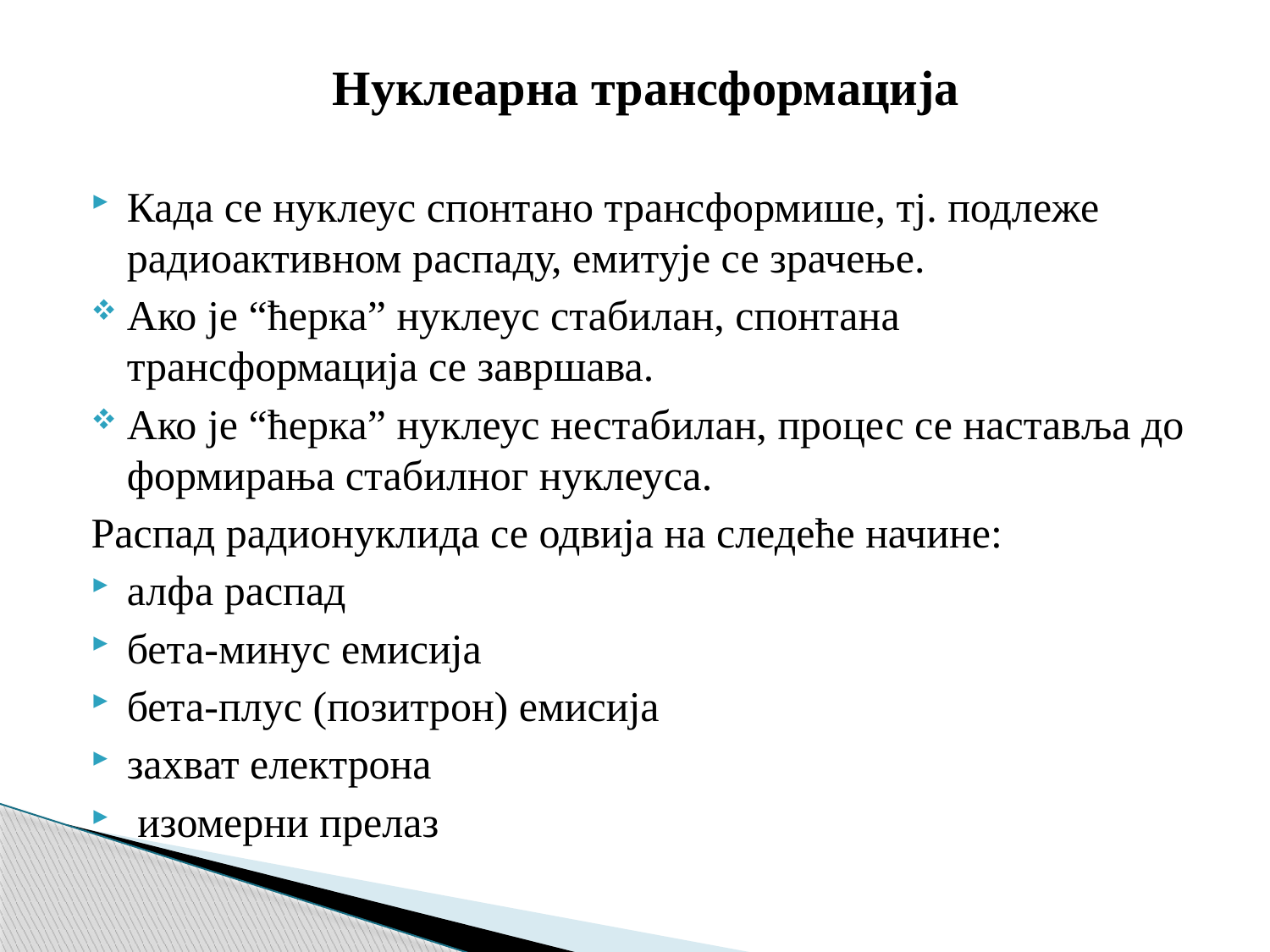

Нуклеарна трансформација

Када се нуклеус спонтано трансформише, тј. подлеже радиоактивном распаду, емитује се зрачење.
Ако је “ћерка” нуклеус стабилан, спонтана трансформација се завршава.
Ако је “ћерка” нуклеус нестабилан, процес се наставља до формирања стабилног нуклеусa.
Распад радионуклида се одвија на следеће начине:
алфа распад
бета-минус емисија
бета-плус (позитрон) емисија
захват електрона
 изомерни прелаз